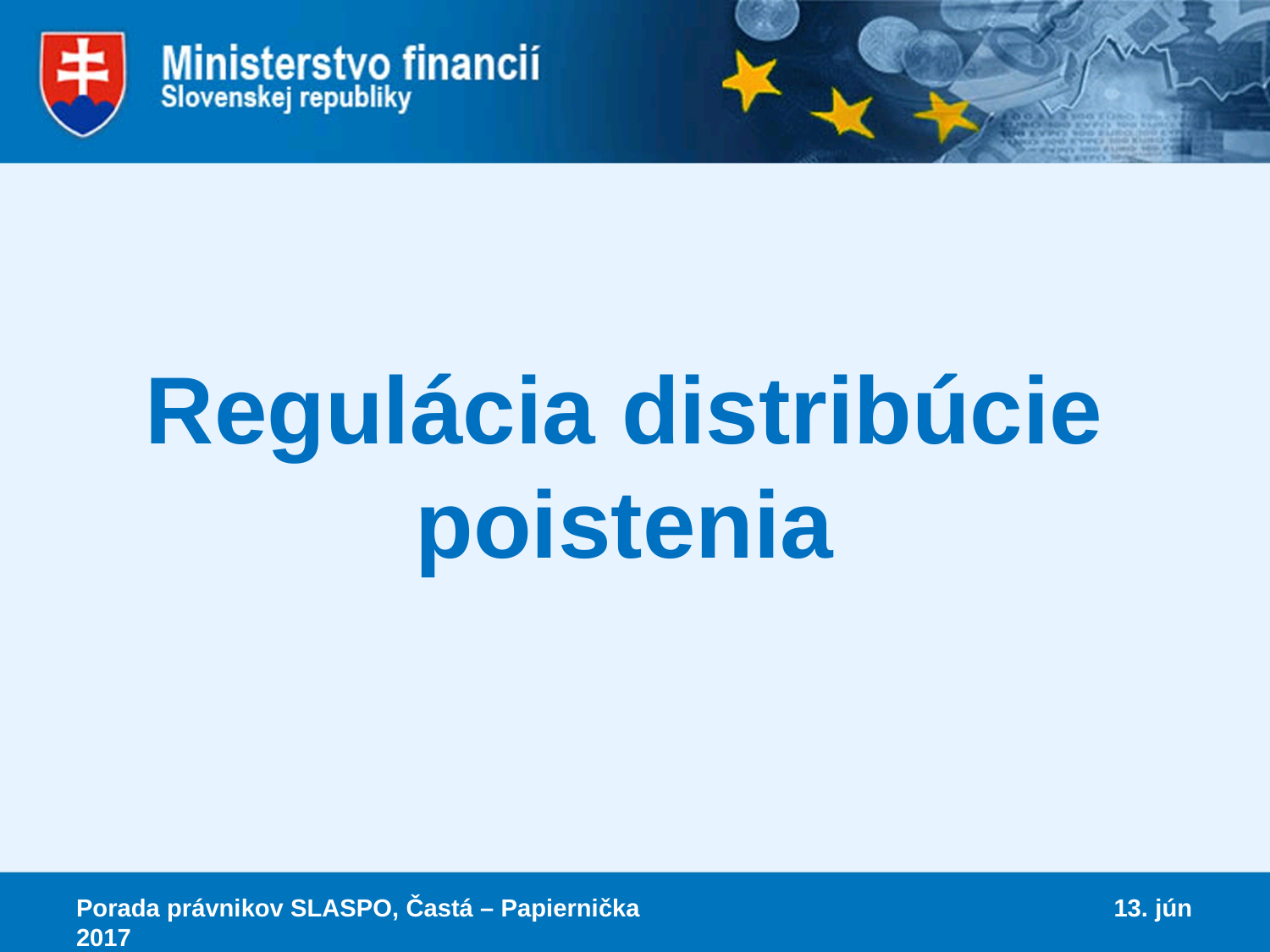

# Regulácia distribúcie poistenia
Porada právnikov SLASPO, Častá – Papiernička                                                                    13. jún 2017